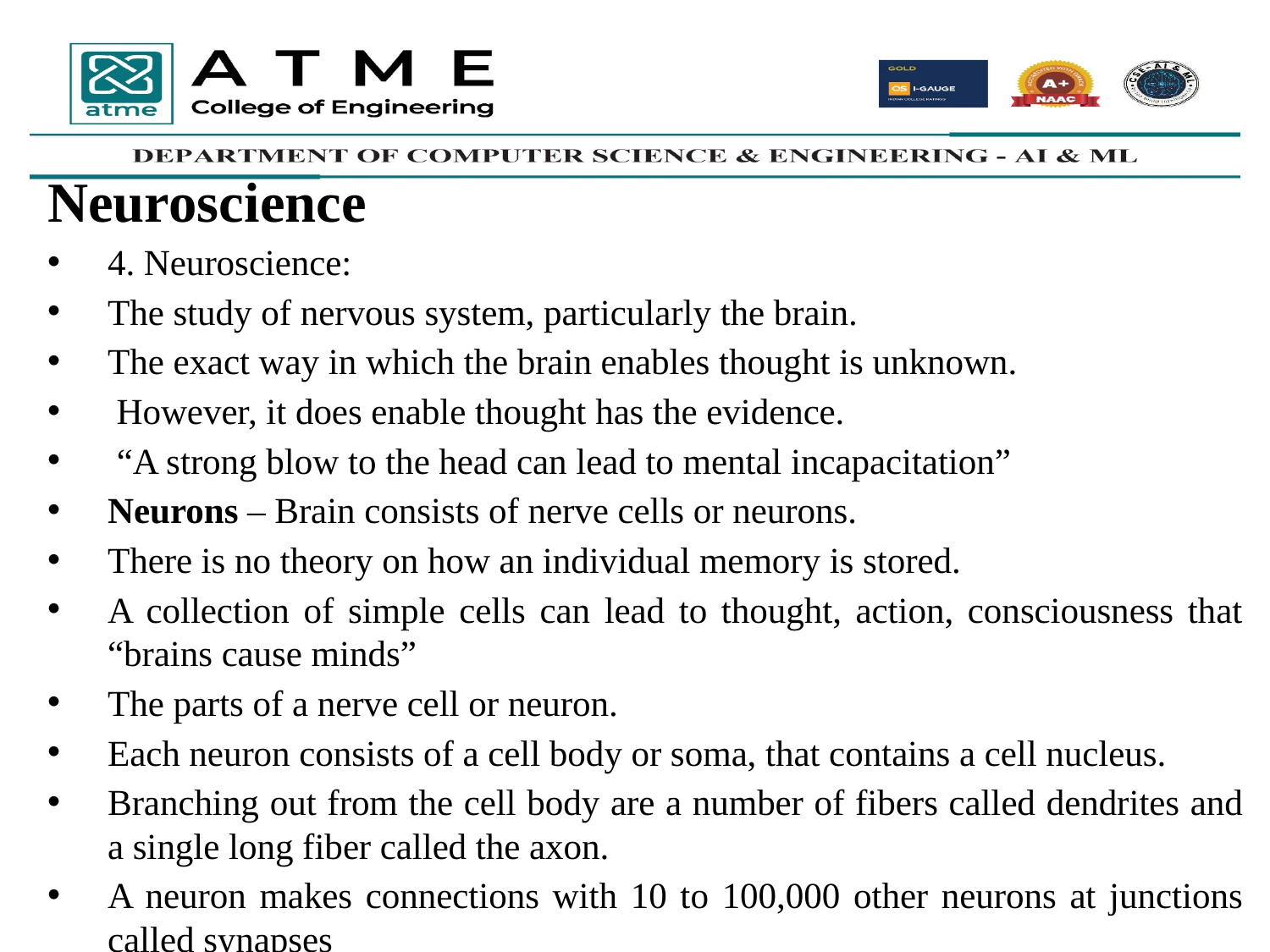

# Neuroscience
4. Neuroscience:
The study of nervous system, particularly the brain.
The exact way in which the brain enables thought is unknown.
 However, it does enable thought has the evidence.
 “A strong blow to the head can lead to mental incapacitation”
Neurons – Brain consists of nerve cells or neurons.
There is no theory on how an individual memory is stored.
A collection of simple cells can lead to thought, action, consciousness that “brains cause minds”
The parts of a nerve cell or neuron.
Each neuron consists of a cell body or soma, that contains a cell nucleus.
Branching out from the cell body are a number of fibers called dendrites and a single long fiber called the axon.
A neuron makes connections with 10 to 100,000 other neurons at junctions called synapses